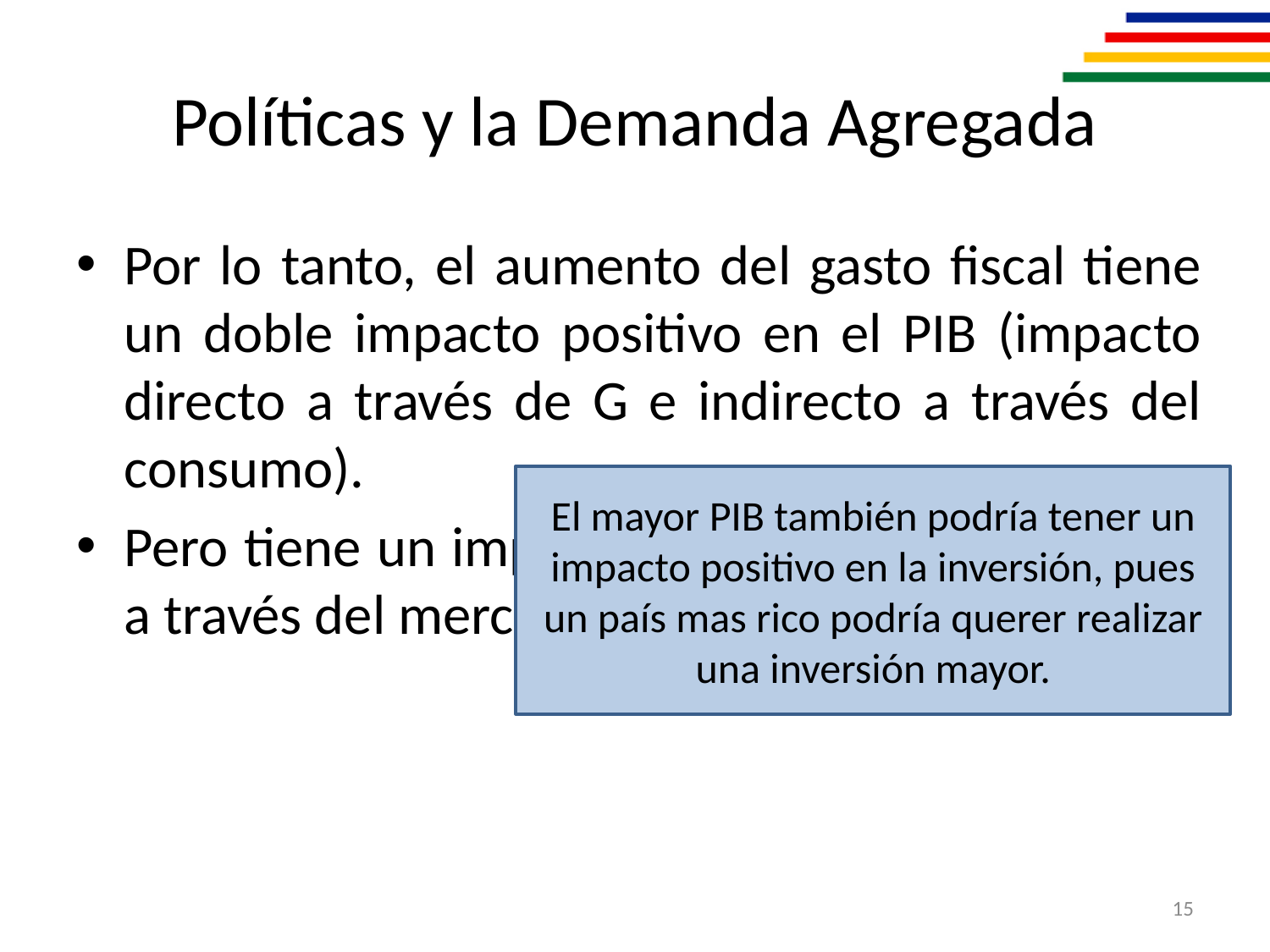

# Políticas y la Demanda Agregada
Por lo tanto, el aumento del gasto fiscal tiene un doble impacto positivo en el PIB (impacto directo a través de G e indirecto a través del consumo).
Pero tiene un impacto negativo en la inversión a través del mercado del dinero.
El mayor PIB también podría tener un impacto positivo en la inversión, pues un país mas rico podría querer realizar una inversión mayor.
15